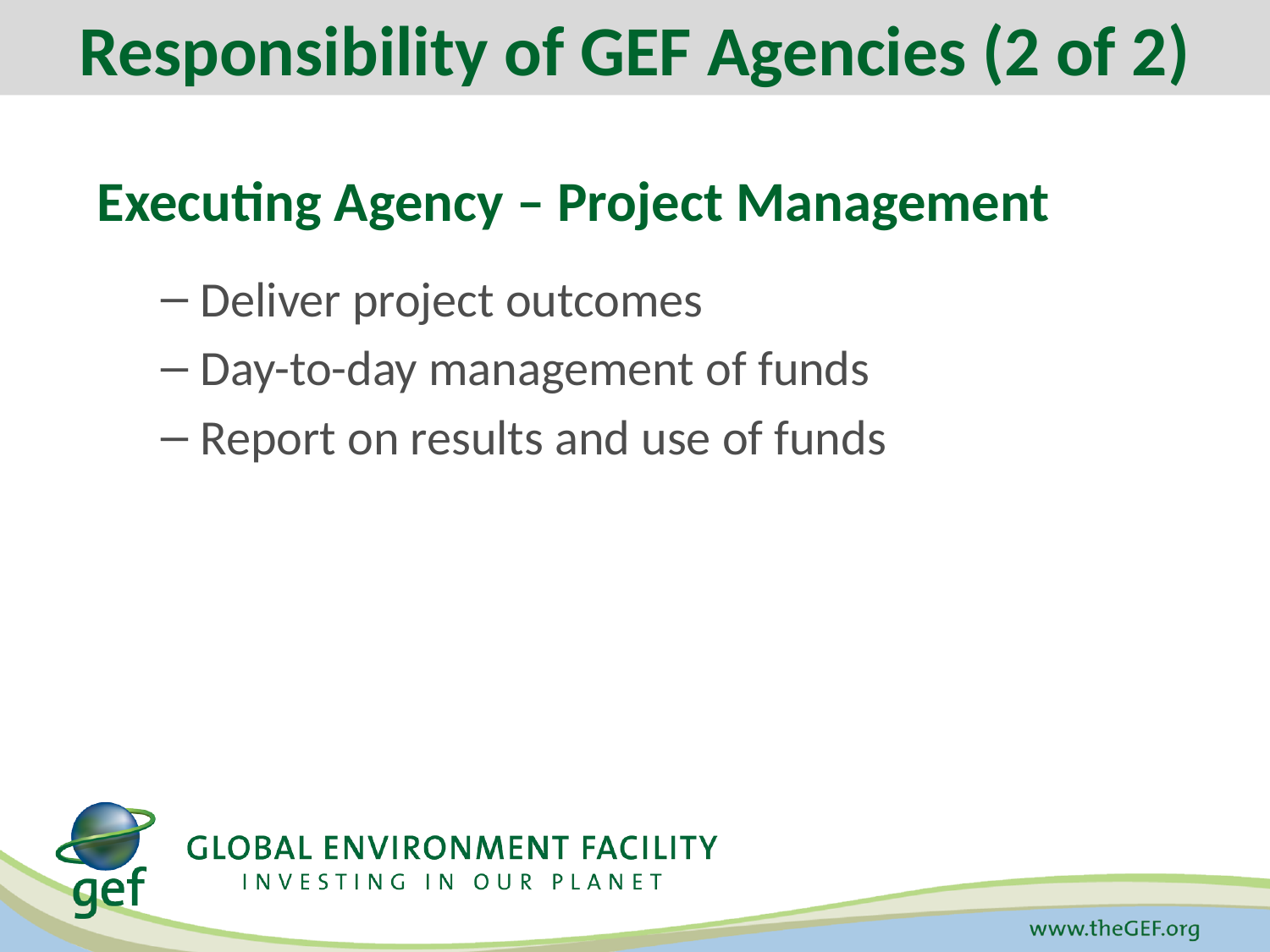

Responsibility of GEF Agencies (2 of 2)
Executing Agency – Project Management

Deliver project outcomes
Day-to-day management of funds
Report on results and use of funds